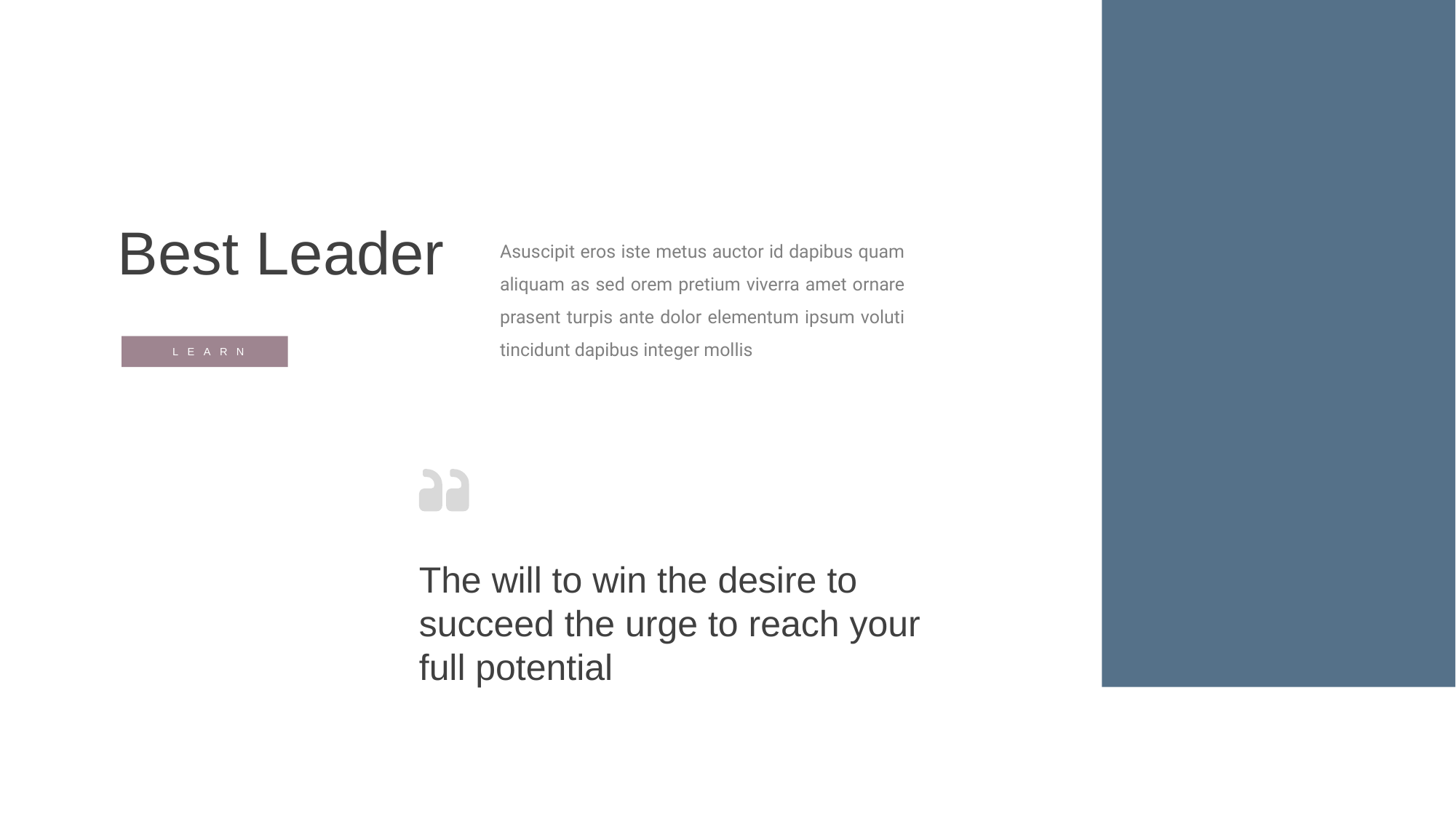

Best Leader
Asuscipit eros iste metus auctor id dapibus quam aliquam as sed orem pretium viverra amet ornare prasent turpis ante dolor elementum ipsum voluti tincidunt dapibus integer mollis

LEARN

The will to win the desire to succeed the urge to reach your full potential